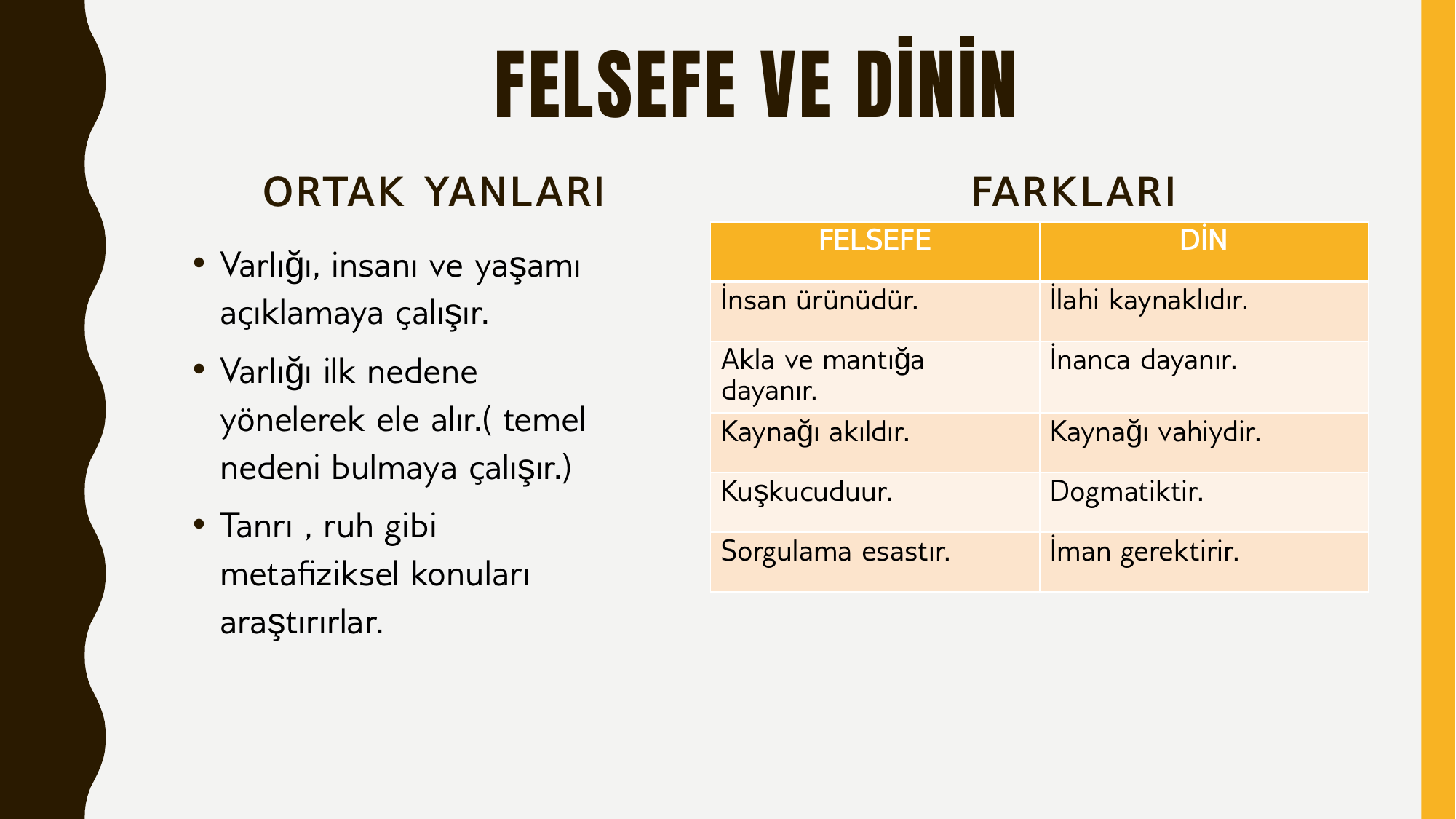

# FELSEFE VE DİNİN
ORTAK YANLARI
FARKLARI
| FELSEFE | DİN |
| --- | --- |
| İnsan ürünüdür. | İlahi kaynaklıdır. |
| Akla ve mantığa dayanır. | İnanca dayanır. |
| Kaynağı akıldır. | Kaynağı vahiydir. |
| Kuşkucuduur. | Dogmatiktir. |
| Sorgulama esastır. | İman gerektirir. |
Varlığı, insanı ve yaşamı açıklamaya çalışır.
Varlığı ilk nedene yönelerek ele alır.( temel nedeni bulmaya çalışır.)
Tanrı , ruh gibi metafiziksel konuları araştırırlar.